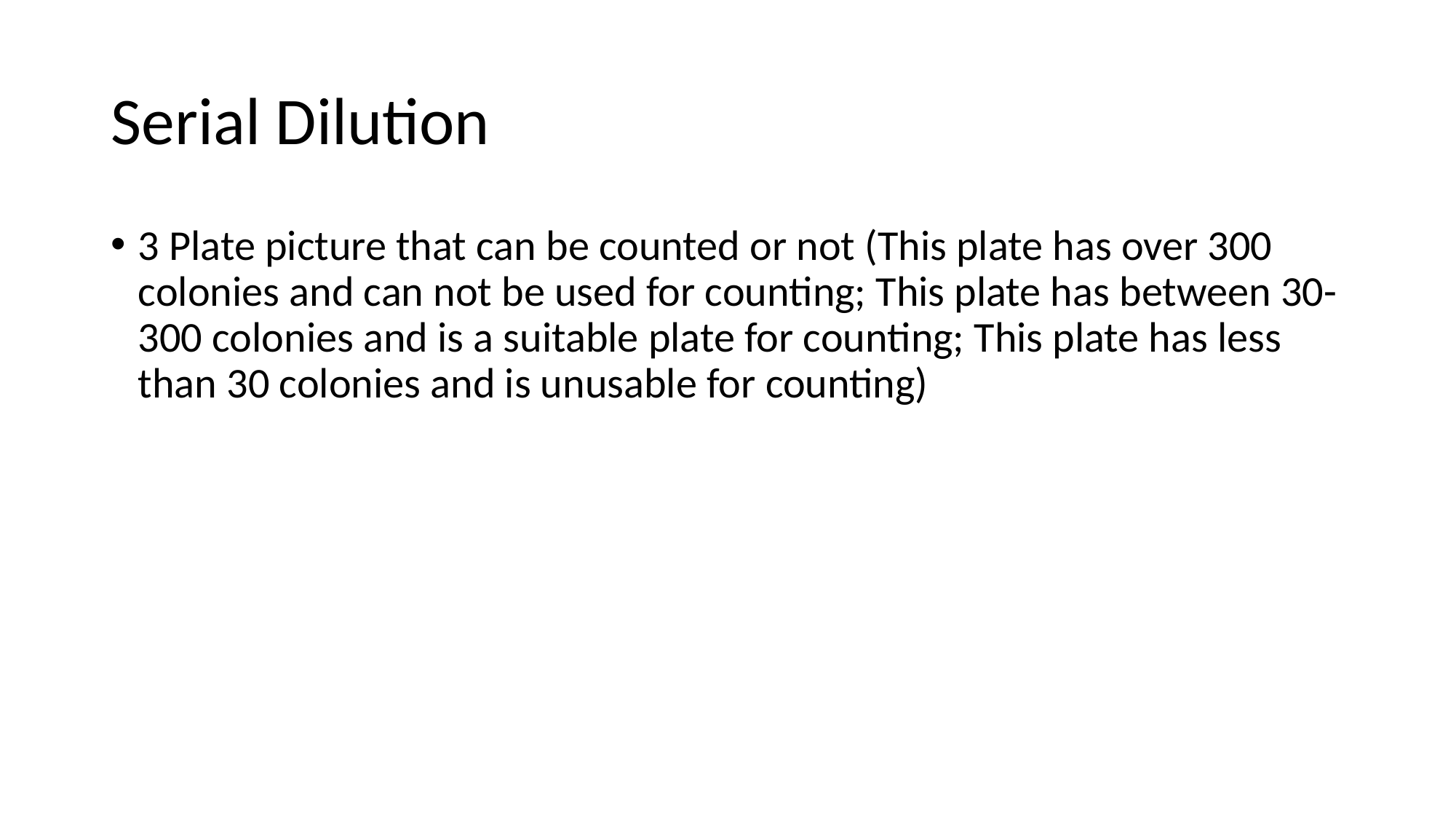

# Serial Dilution
3 Plate picture that can be counted or not (This plate has over 300 colonies and can not be used for counting; This plate has between 30-300 colonies and is a suitable plate for counting; This plate has less than 30 colonies and is unusable for counting)